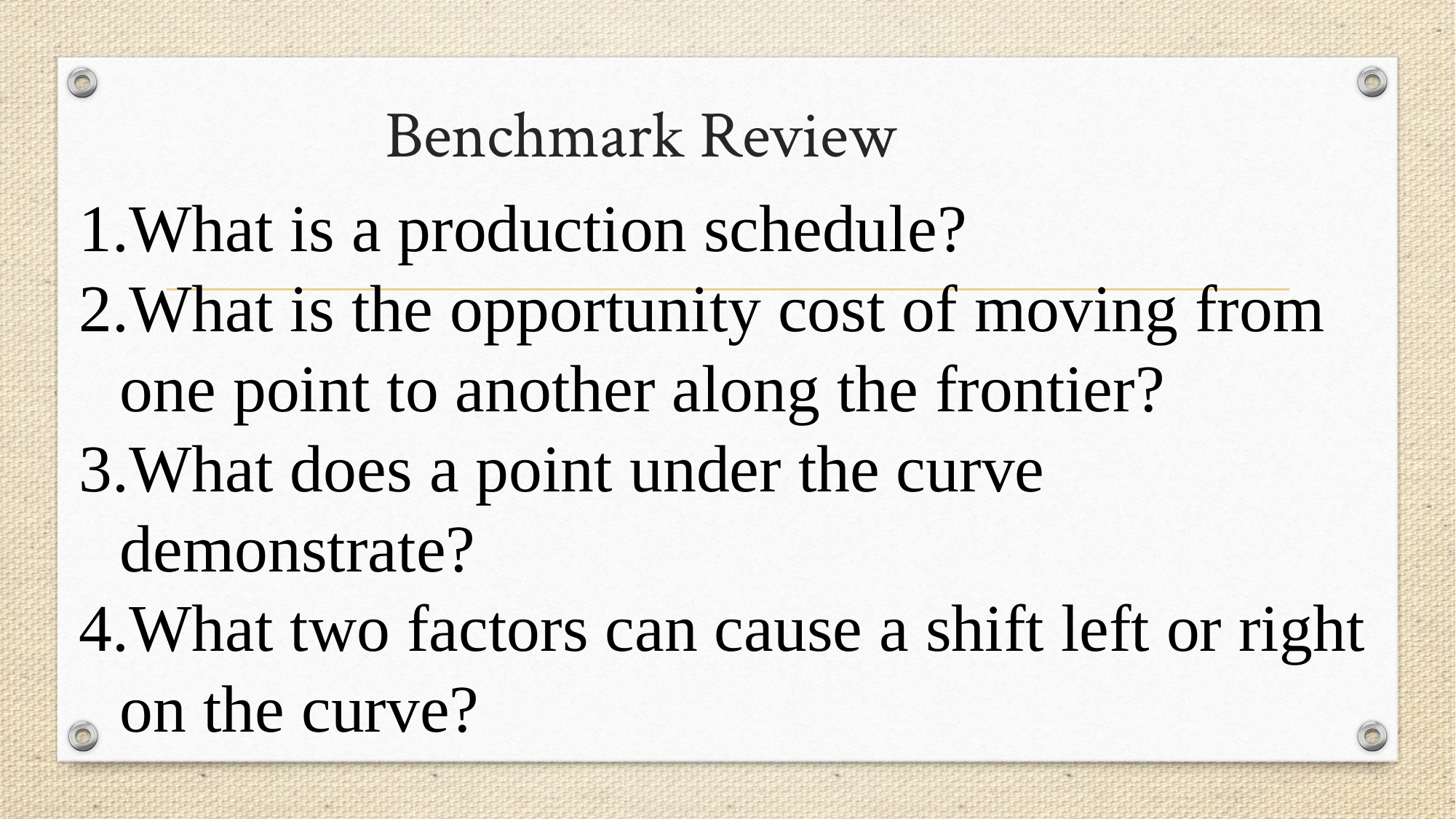

# Benchmark Review
What is a production schedule?
What is the opportunity cost of moving from one point to another along the frontier?
What does a point under the curve demonstrate?
What two factors can cause a shift left or right on the curve?